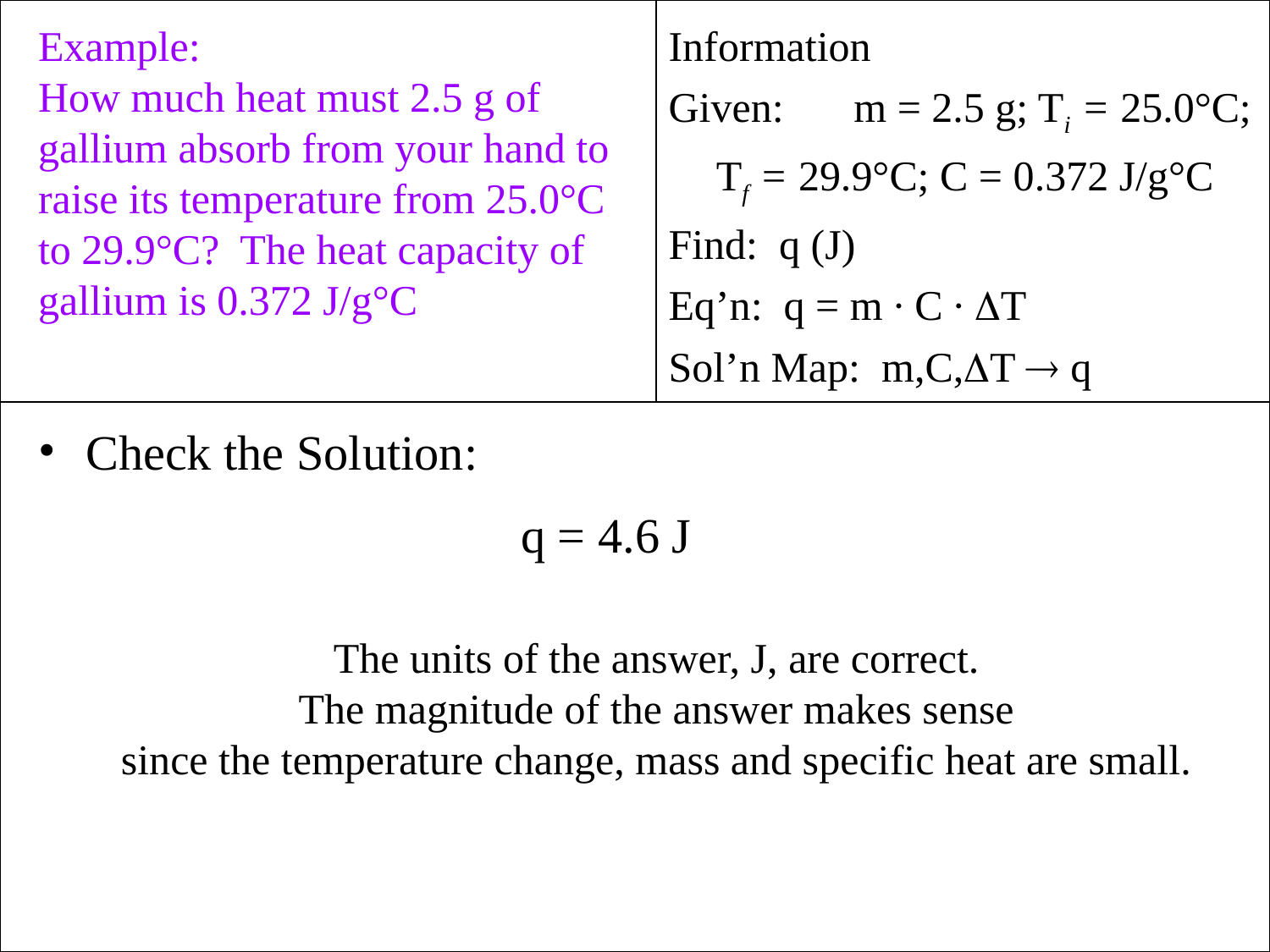

Example:
How much heat must 2.5 g of gallium absorb from your hand to raise its temperature from 25.0°C to 29.9°C?  The heat capacity of gallium is 0.372 J/g°C
Information
Given:	 m = 2.5 g; Ti = 25.0°C;
	Tf = 29.9°C; C = 0.372 J/g°C
Find:  q (J)
Eq’n:  q = m ∙ C ∙ ΔT
Sol’n Map:  m,C,ΔT → q

Check the Solution:

q = 4.6 J
The units of the answer, J, are correct.
The magnitude of the answer makes sense
since the temperature change, mass and specific heat are small.